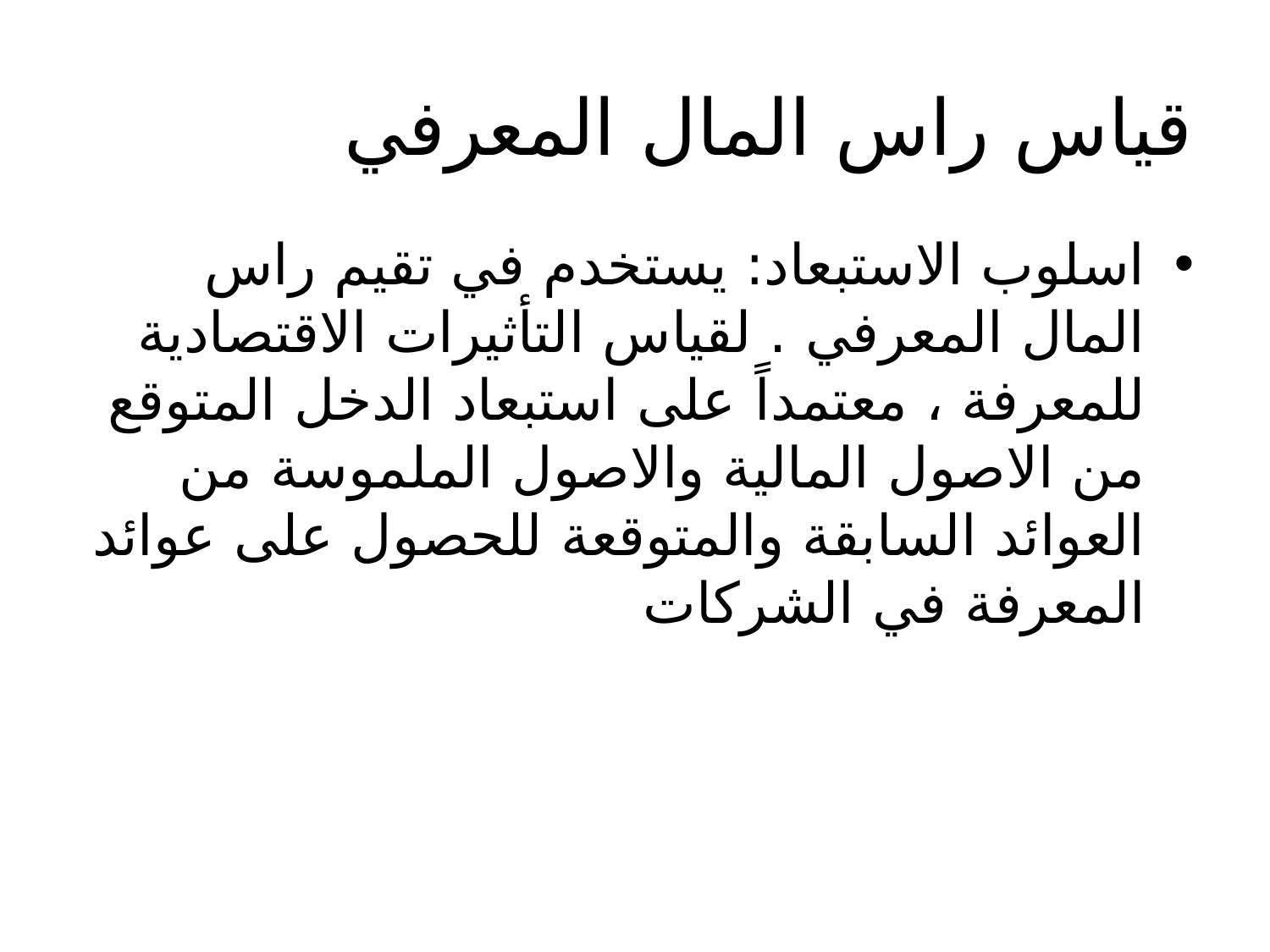

# قياس راس المال المعرفي
اسلوب الاستبعاد: يستخدم في تقيم راس المال المعرفي . لقياس التأثيرات الاقتصادية للمعرفة ، معتمداً على استبعاد الدخل المتوقع من الاصول المالية والاصول الملموسة من العوائد السابقة والمتوقعة للحصول على عوائد المعرفة في الشركات